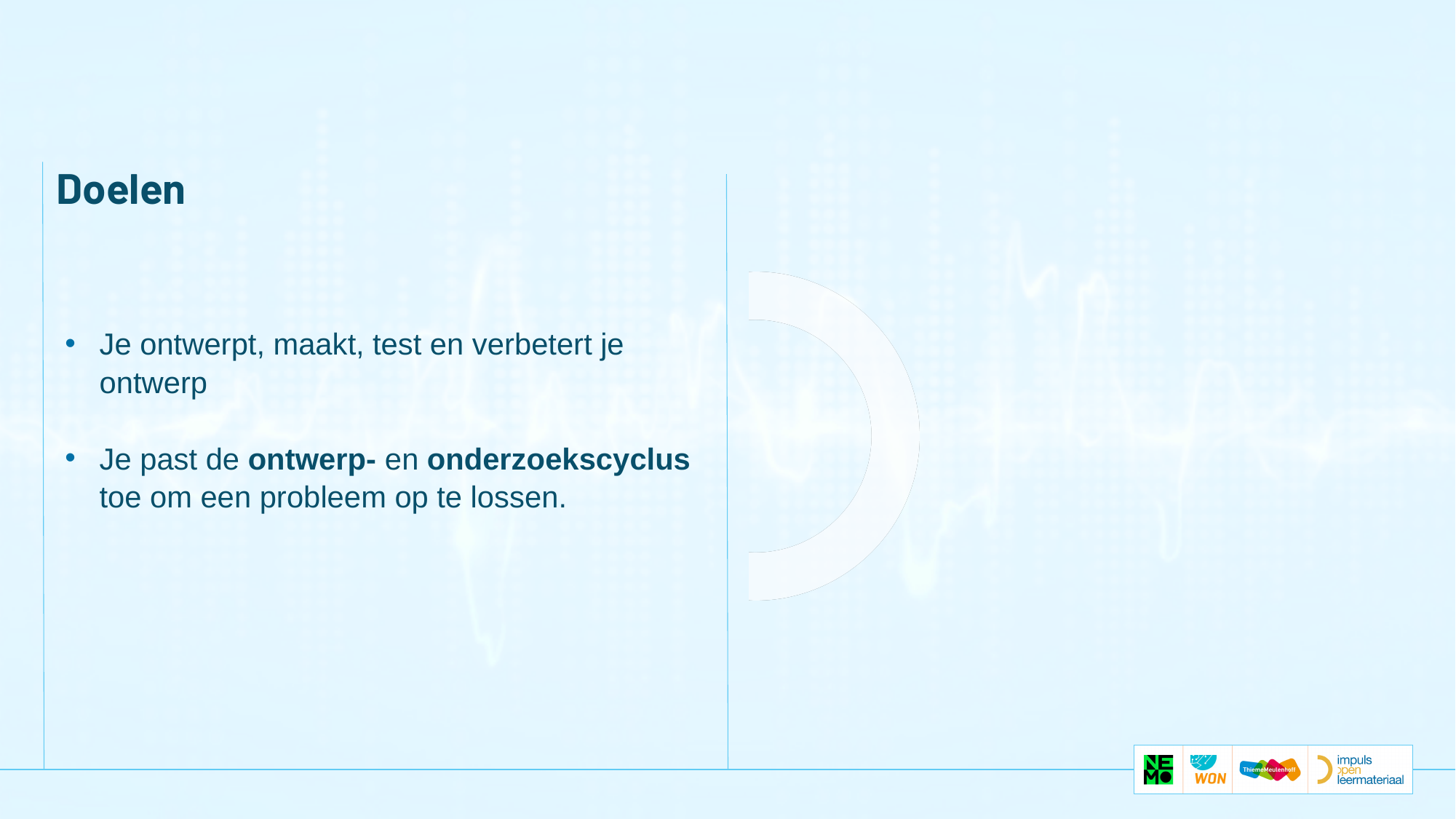

Doelen
Je ontwerpt, maakt, test en verbetert je ontwerp

Je past de ontwerp- en onderzoekscyclus toe om een probleem op te lossen.